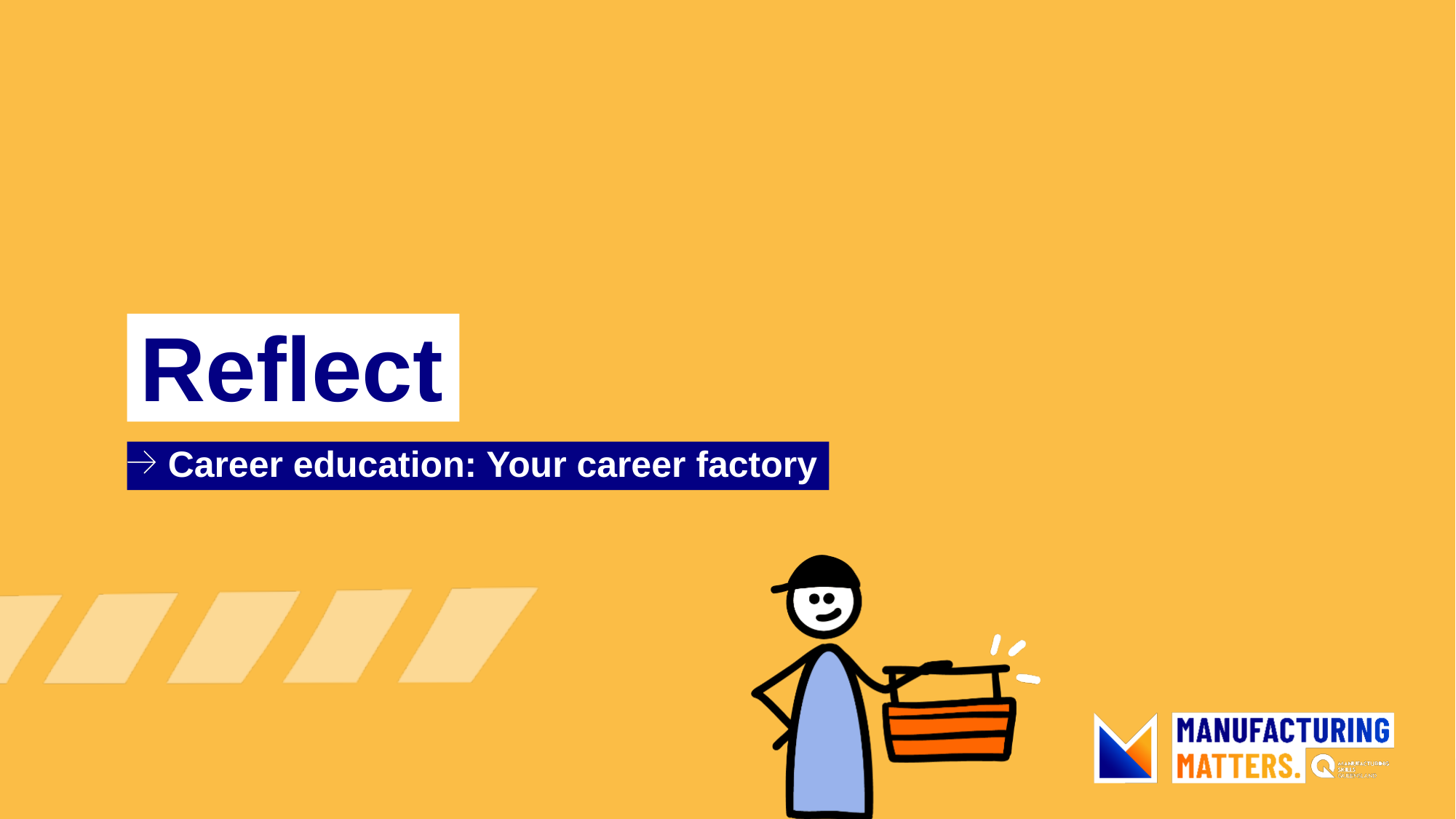

# Reflect
Career education: Your career factory